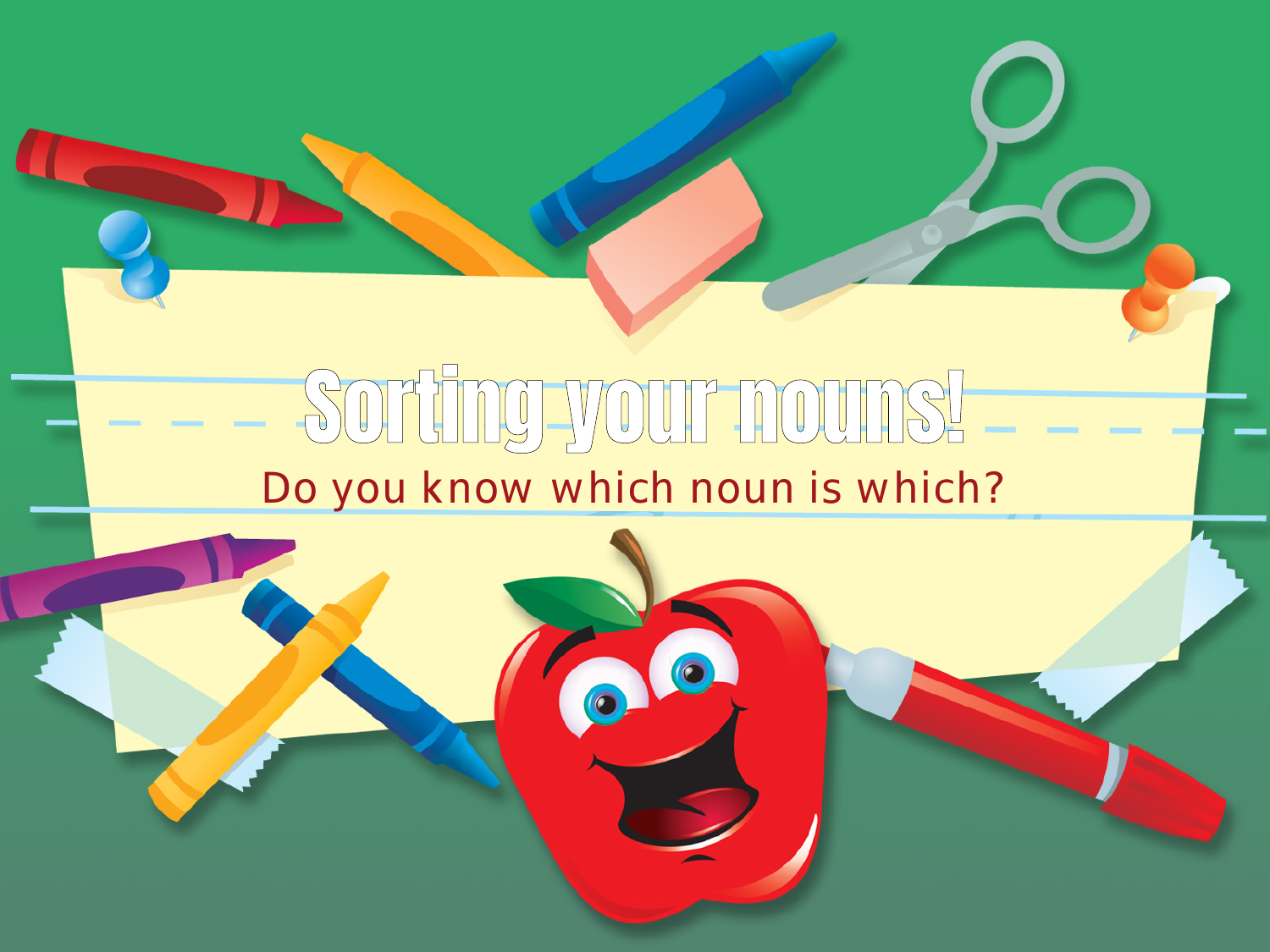

# Sorting your nouns!
Do you know which noun is which?